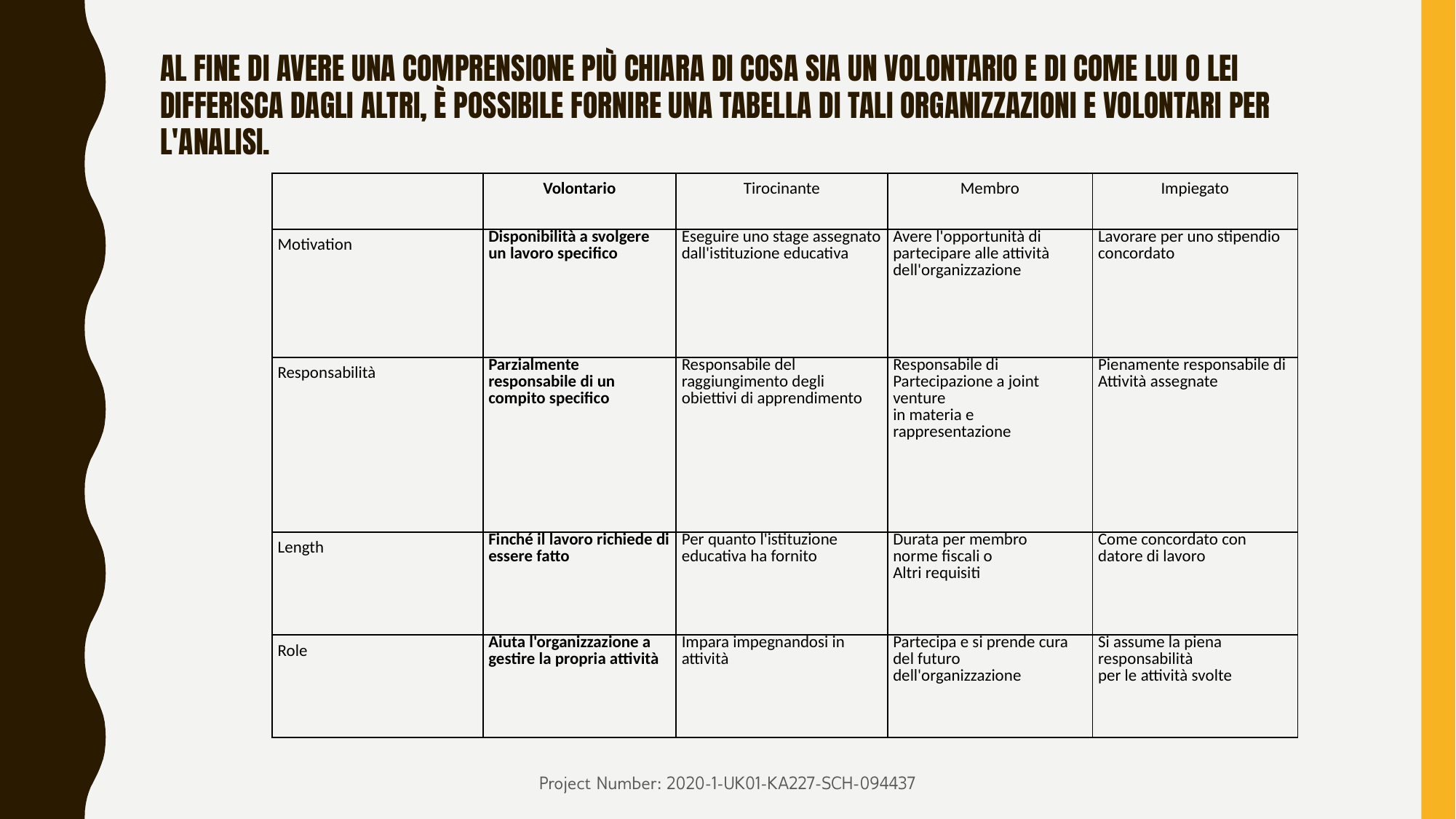

# AL FINE DI AVERE UNA COMPRENSIONE PIÙ CHIARA DI COSA SIA UN VOLONTARIO E DI COME LUI O LEI DIFFERISCA DAGLI ALTRI, È POSSIBILE FORNIRE UNA TABELLA DI TALI ORGANIZZAZIONI E VOLONTARI PER L'ANALISI.

|  | Volontario | Tirocinante | Membro | Impiegato |
| --- | --- | --- | --- | --- |
| Motivation | Disponibilità a svolgere un lavoro specifico | Eseguire uno stage assegnato dall'istituzione educativa | Avere l'opportunità di partecipare alle attività dell'organizzazione | Lavorare per uno stipendio concordato |
| Responsabilità | Parzialmente responsabile di un compito specifico | Responsabile del raggiungimento degli obiettivi di apprendimento | Responsabile di Partecipazione a joint venture in materia e rappresentazione | Pienamente responsabile di Attività assegnate |
| Length | Finché il lavoro richiede di essere fatto | Per quanto l'istituzione educativa ha fornito | Durata per membro norme fiscali o Altri requisiti | Come concordato con datore di lavoro |
| Role | Aiuta l'organizzazione a gestire la propria attività | Impara impegnandosi in attività | Partecipa e si prende cura del futuro dell'organizzazione | Si assume la piena responsabilità per le attività svolte |
Project Number: 2020-1-UK01-KA227-SCH-094437